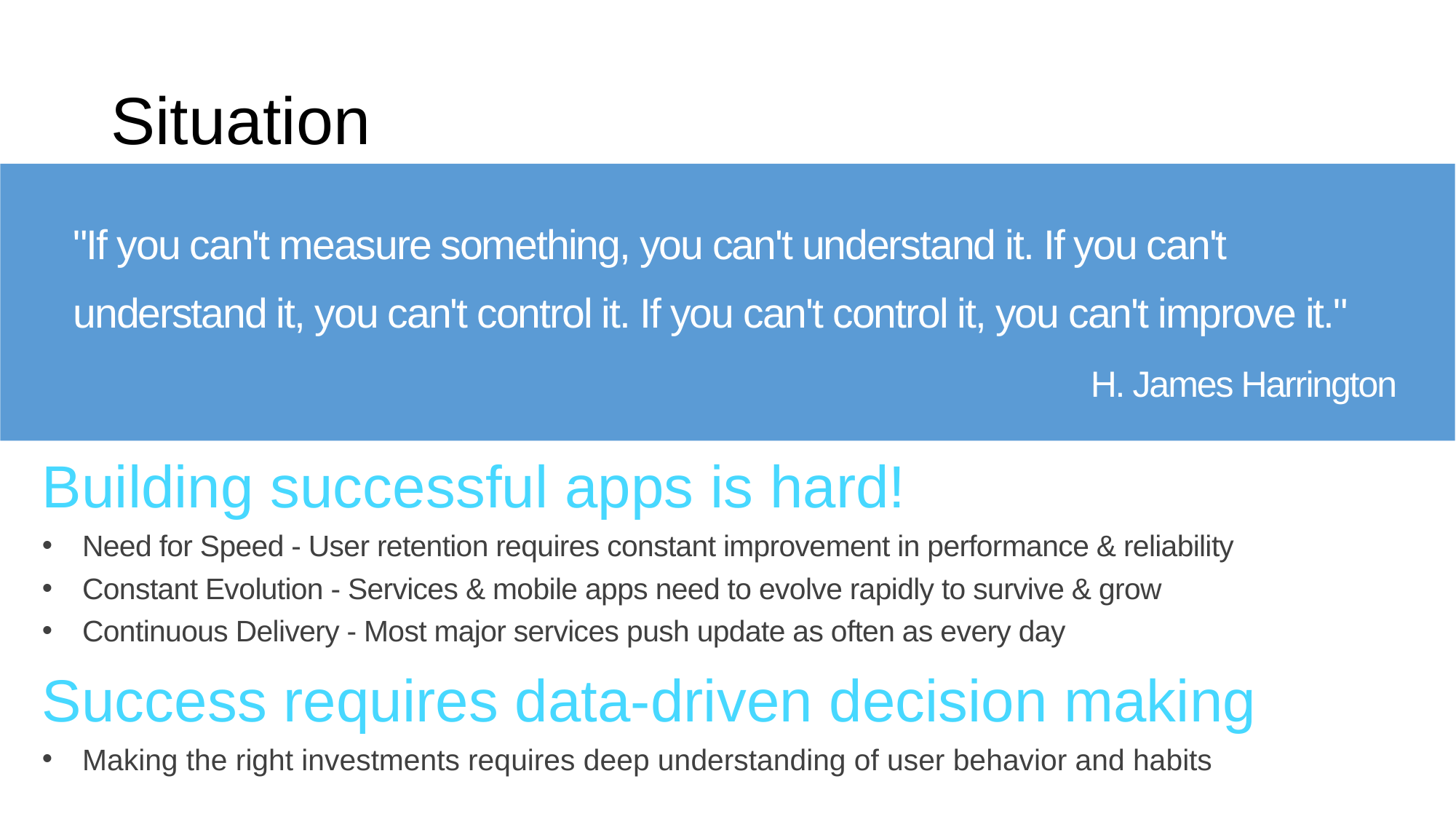

# Situation

"If you can't measure something, you can't understand it. If you can't understand it, you can't control it. If you can't control it, you can't improve it."
H. James Harrington
Building successful apps is hard!
Need for Speed - User retention requires constant improvement in performance & reliability
Constant Evolution - Services & mobile apps need to evolve rapidly to survive & grow
Continuous Delivery - Most major services push update as often as every day
Success requires data-driven decision making
Making the right investments requires deep understanding of user behavior and habits